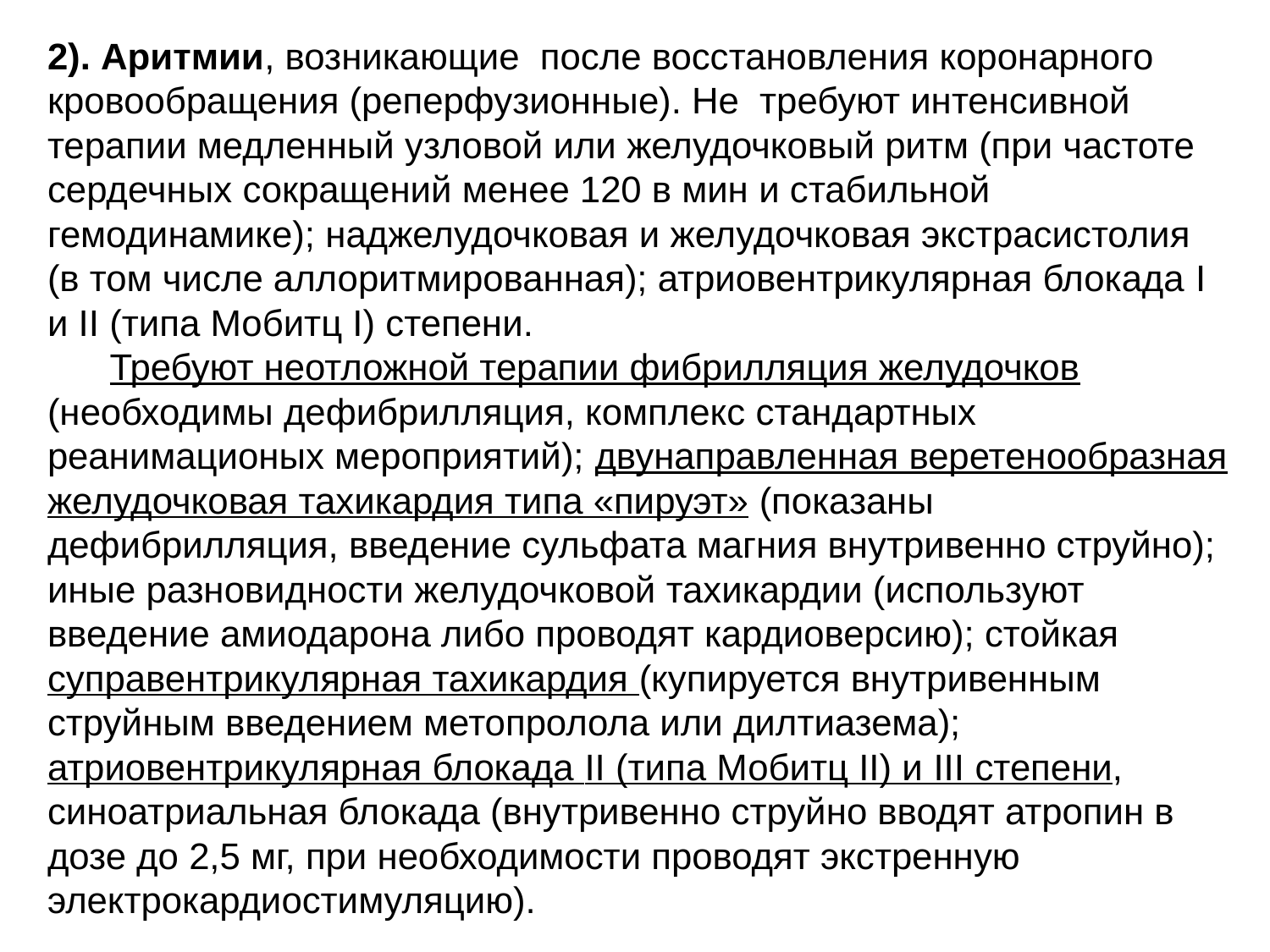

2). Аритмии, возникающие  после восстановления коронарного кровообращения (реперфузионные). Не  требуют интенсивной терапии медленный узловой или желудочковый ритм (при частоте сердечных сокращений менее 120 в мин и стабильной гемодинамике); наджелудочковая и желудочковая экстрасистолия (в том числе аллоритмированная); атриовентрикулярная блокада I и II (типа Мобитц I) степени.
      Требуют неотложной терапии фибрилляция желудочков (необходимы дефибрилляция, комплекс стандартных реанимационых мероприятий); двунаправленная веретенообразная желудочковая тахикардия типа «пируэт» (показаны дефибрилляция, введение сульфата магния внутривенно струйно); иные разновидности желудочковой тахикардии (используют введение амиодарона либо проводят кардиоверсию); стойкая суправентрикулярная тахикардия (купируется внутривенным струйным введением метопролола или дилтиазема); атриовентрикулярная блокада II (типа Мобитц II) и III степени, синоатриальная блокада (внутривенно струйно вводят атропин в дозе до 2,5 мг, при необходимости проводят экстренную электрокардиостимуляцию).